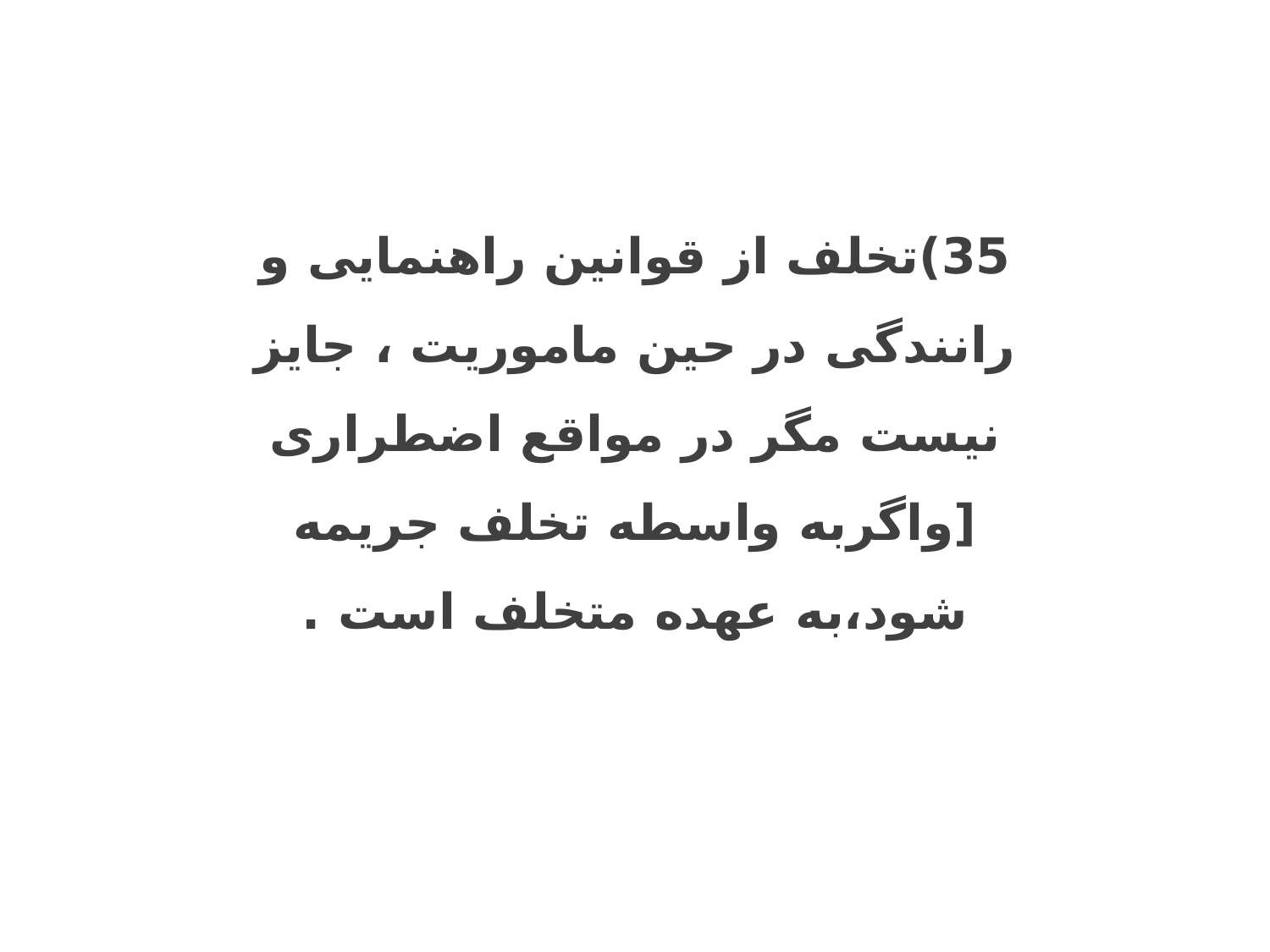

# 35)تخلف از قوانین راهنمایی و رانندگی در حین ماموریت ، جایز نیست مگر در مواقع اضطراری [واگربه واسطه تخلف جریمه شود،به عهده متخلف است .